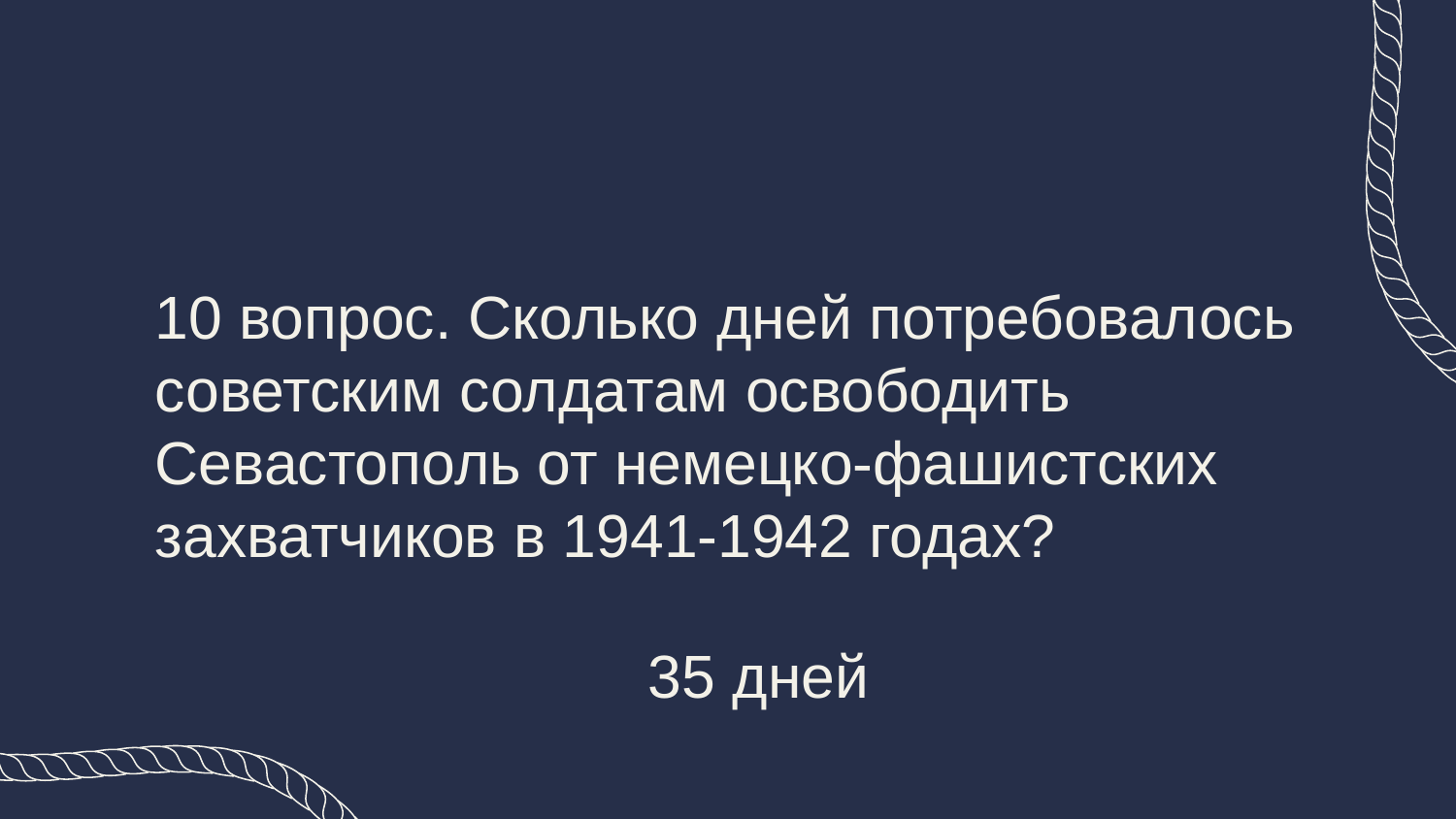

# 10 вопрос. Сколько дней потребовалось советским солдатам освободить Севастополь от немецко-фашистских захватчиков в 1941-1942 годах?
35 дней